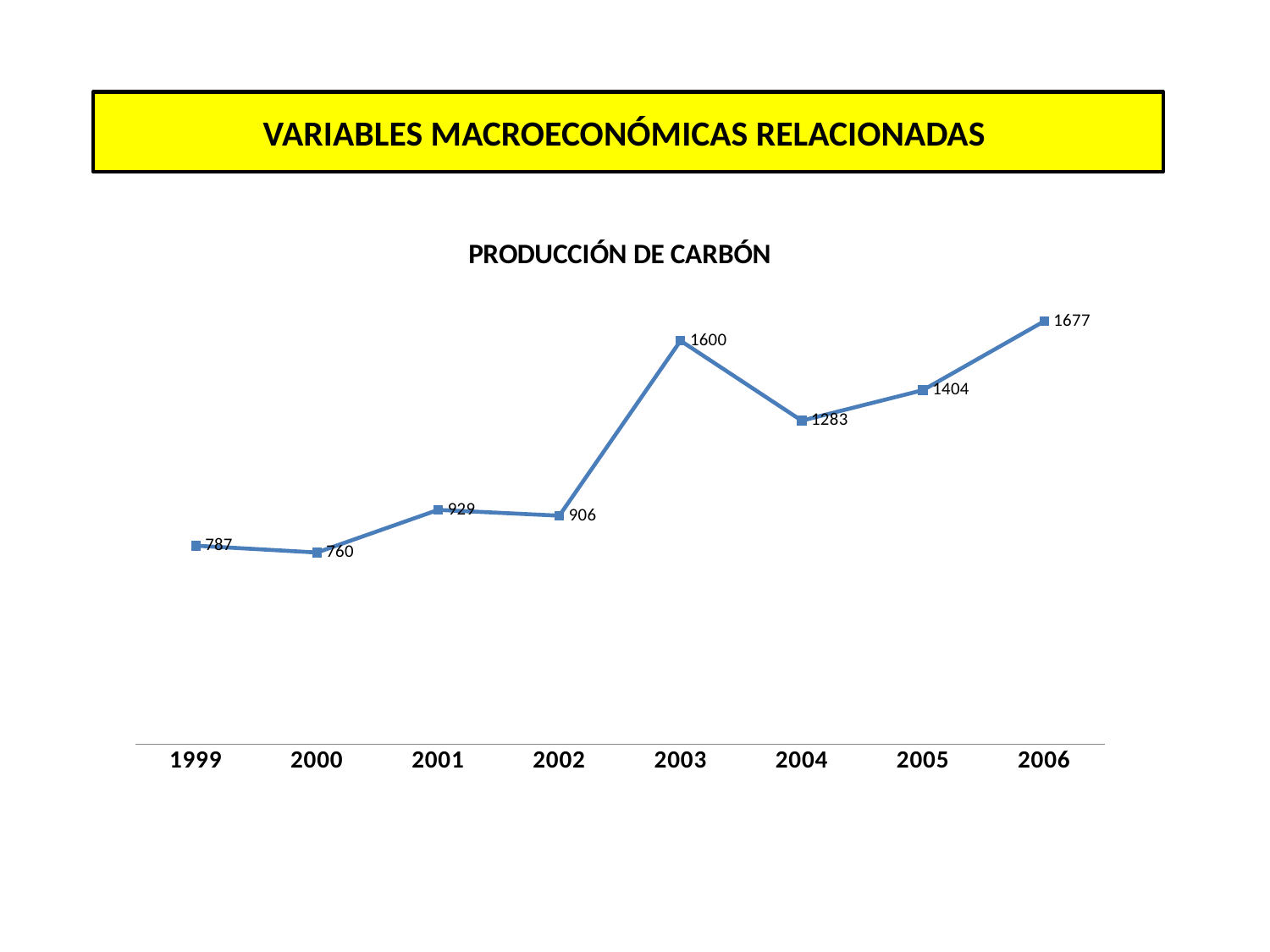

VARIABLES MACROECONÓMICAS RELACIONADAS

### Chart: PRODUCCIÓN DE CARBÓN

| Category |  |
|---|---|
| 1999 | 787.0 |
| 2000 | 760.0 |
| 2001 | 929.0 |
| 2002 | 906.0 |
| 2003 | 1600.0 |
| 2004 | 1283.0 |
| 2005 | 1404.0 |
| 2006 | 1677.0 |